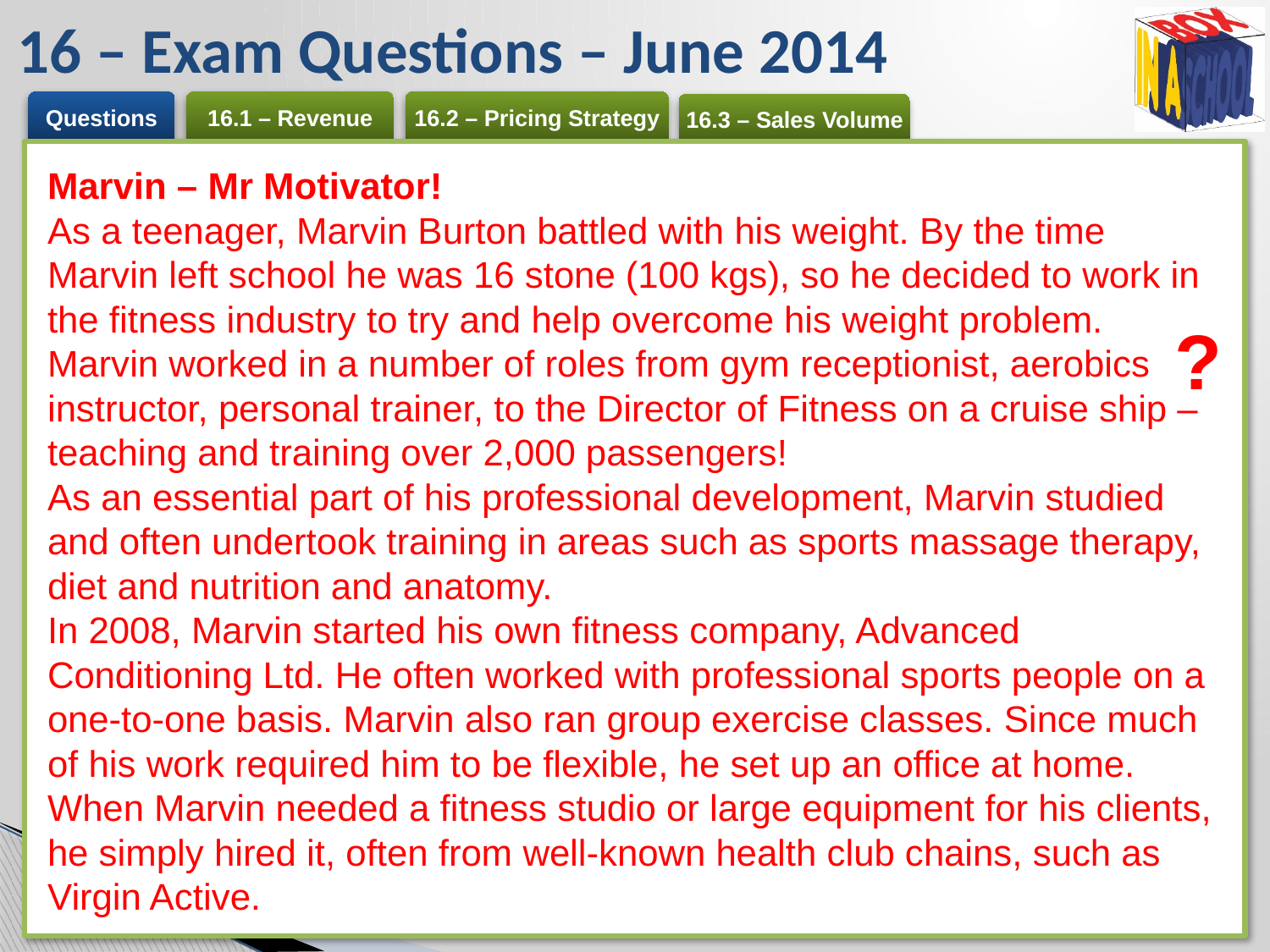

# 16 – Exam Questions – June 2014
Marvin – Mr Motivator!
As a teenager, Marvin Burton battled with his weight. By the time Marvin left school he was 16 stone (100 kgs), so he decided to work in the fitness industry to try and help overcome his weight problem. Marvin worked in a number of roles from gym receptionist, aerobics instructor, personal trainer, to the Director of Fitness on a cruise ship – teaching and training over 2,000 passengers!
As an essential part of his professional development, Marvin studied and often undertook training in areas such as sports massage therapy, diet and nutrition and anatomy.
In 2008, Marvin started his own fitness company, Advanced Conditioning Ltd. He often worked with professional sports people on a one-to-one basis. Marvin also ran group exercise classes. Since much of his work required him to be flexible, he set up an office at home. When Marvin needed a fitness studio or large equipment for his clients, he simply hired it, often from well-known health club chains, such as Virgin Active.
?